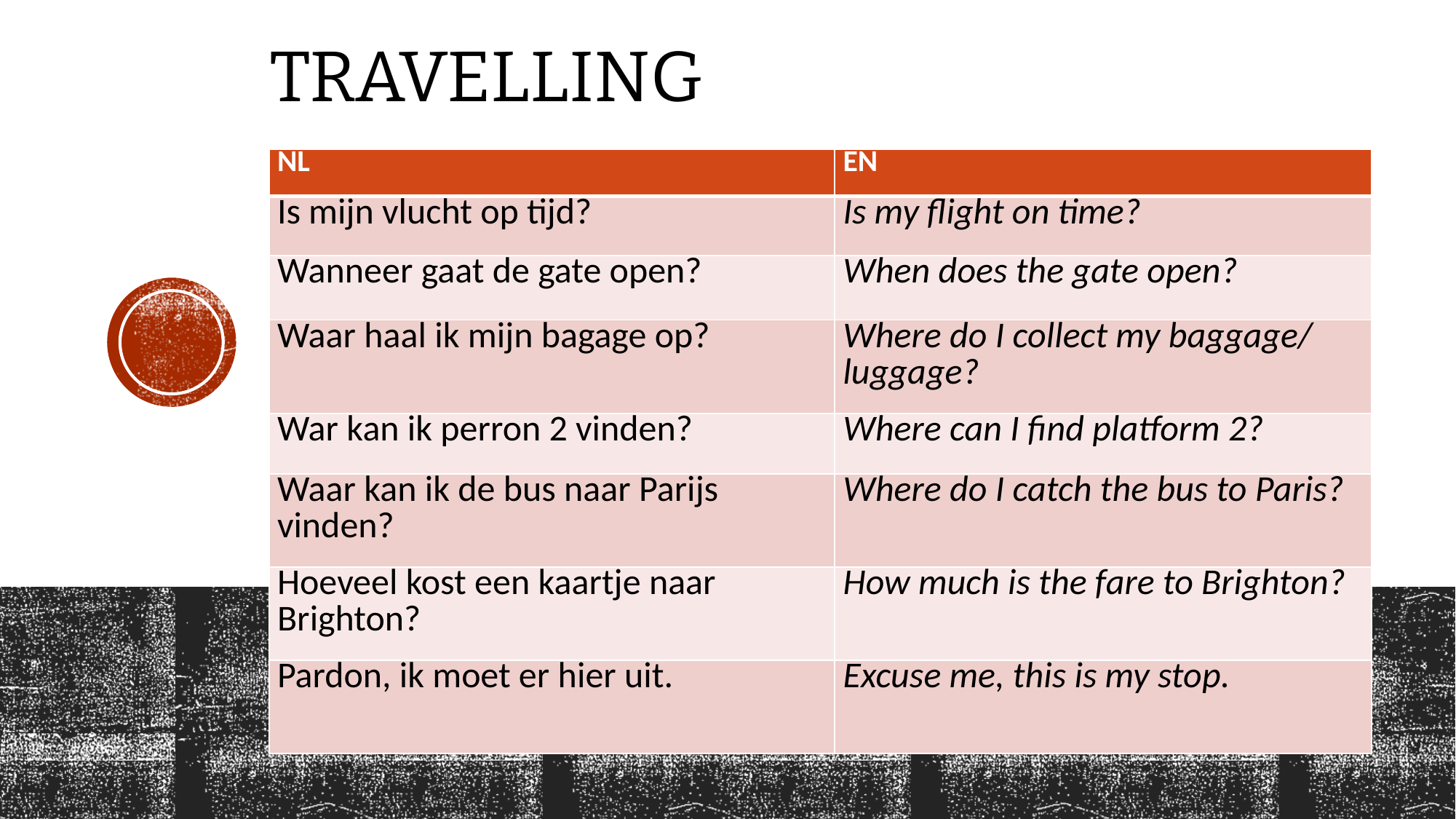

# Travelling
| NL | EN |
| --- | --- |
| Is mijn vlucht op tijd? | Is my flight on time? |
| Wanneer gaat de gate open? | When does the gate open? |
| Waar haal ik mijn bagage op? | Where do I collect my baggage/ luggage? |
| War kan ik perron 2 vinden? | Where can I find platform 2? |
| Waar kan ik de bus naar Parijs vinden? | Where do I catch the bus to Paris? |
| Hoeveel kost een kaartje naar Brighton? | How much is the fare to Brighton? |
| Pardon, ik moet er hier uit. | Excuse me, this is my stop. |